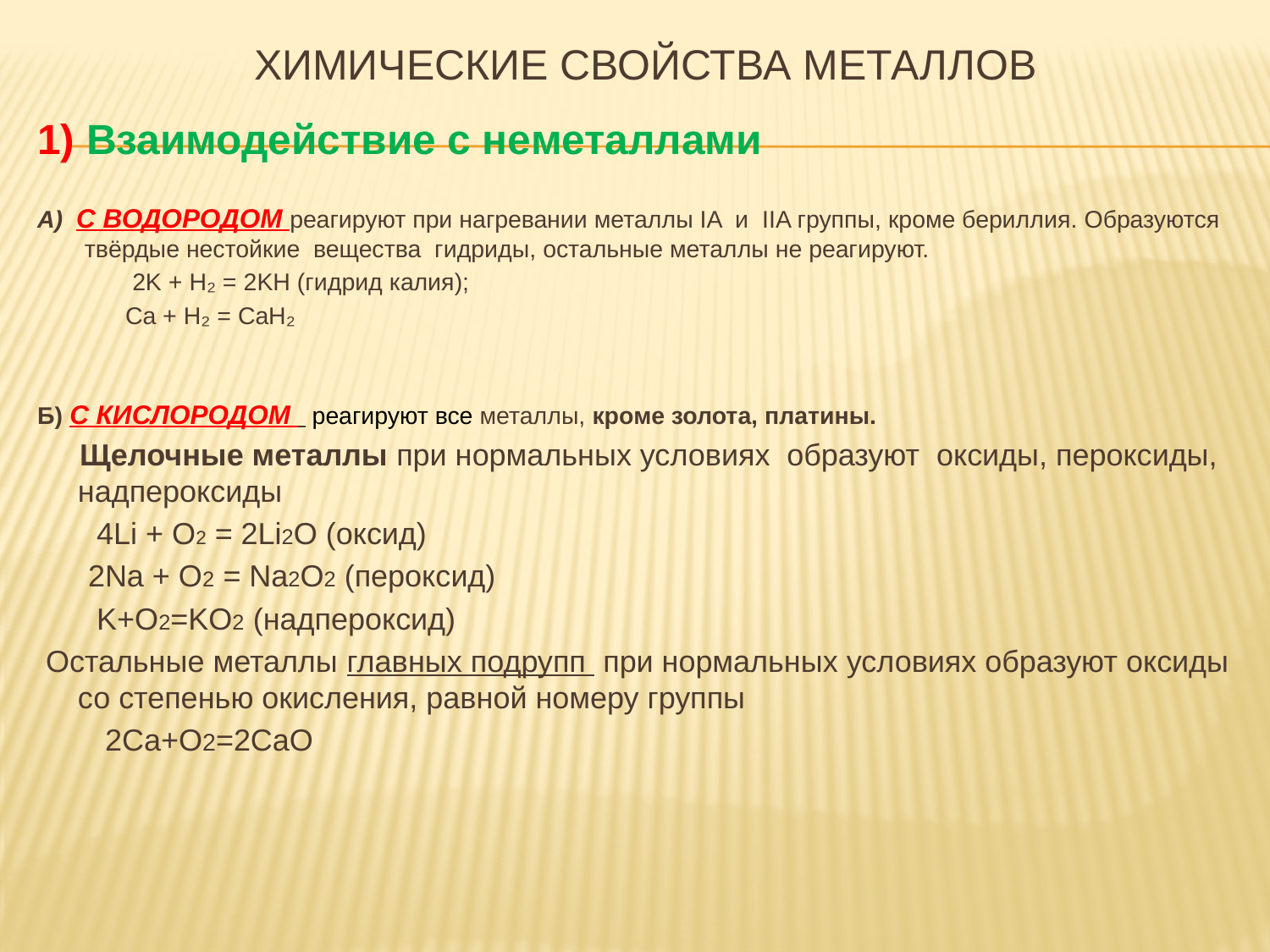

# Химические свойства металлов
1) Взаимодействие с неметаллами

А)  С ВОДОРОДОМ реагируют при нагревании металлы IA  и  IIA группы, кроме бериллия. Образуются  твёрдые нестойкие  вещества  гидриды, остальные металлы не реагируют.
              2K + H₂ = 2KH (гидрид калия);
             Ca + H₂ = CaH₂

Б) С КИСЛОРОДОМ   реагируют все металлы, кроме золота, платины.
     Щелочные металлы при нормальных условиях  образуют  оксиды, пероксиды, надпероксиды
       4Li + O2 = 2Li2O (оксид)
      2Na + O2 = Na2O2 (пероксид)
       K+O2=KO2 (надпероксид)
 Остальные металлы главных подрупп  при нормальных условиях образуют оксиды со степенью окисления, равной номеру группы
        2Сa+O2=2СaO